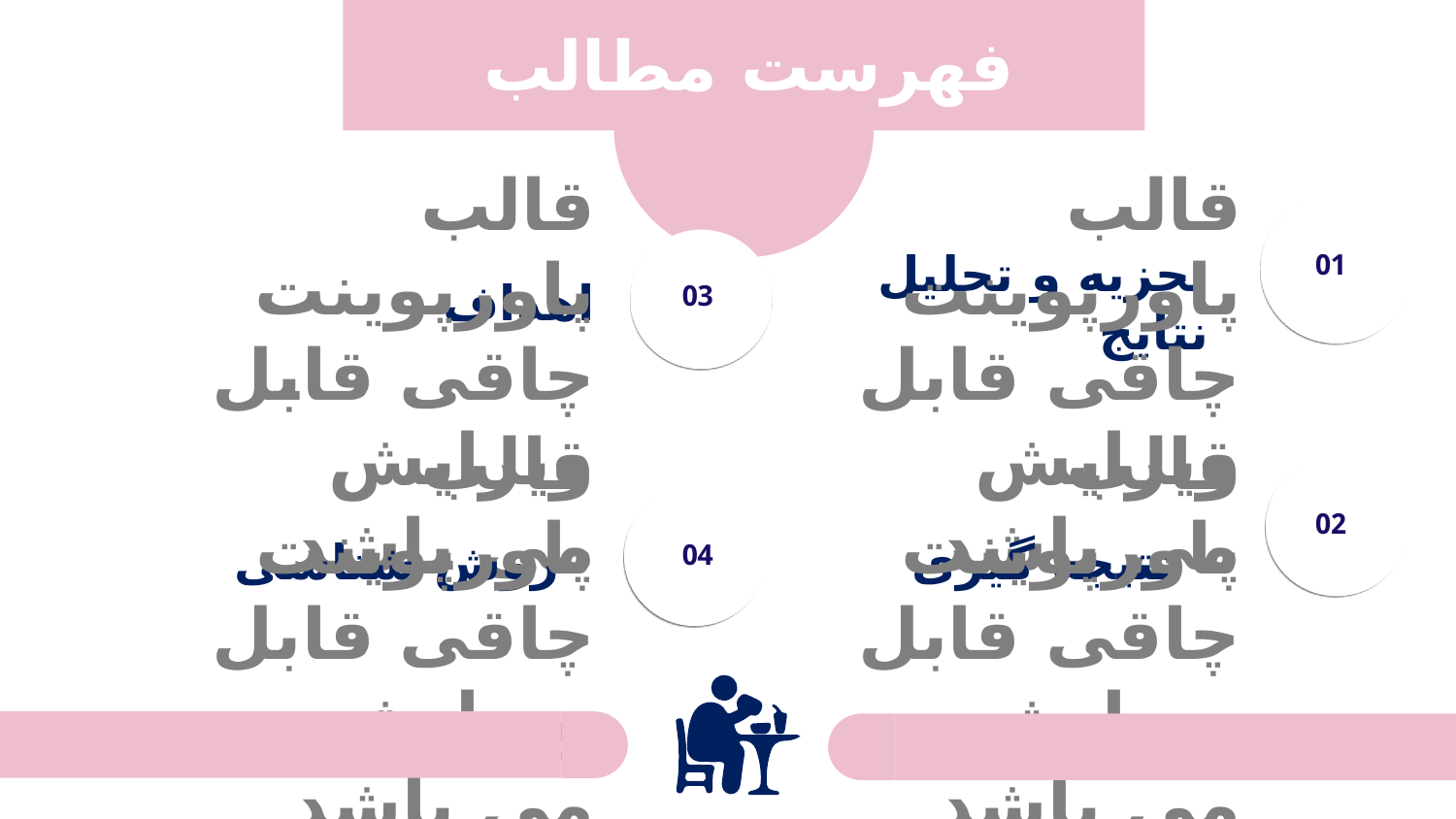

فهرست مطالب

01
03
# اهداف
تجزیه و تحلیل نتایج
قالب پاورپوینت چاقی قابل ویرایش می باشد
قالب پاورپوینت چاقی قابل ویرایش می باشد

02
04
روش شناسی
نتیجه گیری
قالب پاورپوینت چاقی قابل ویرایش می باشد
قالب پاورپوینت چاقی قابل ویرایش می باشد